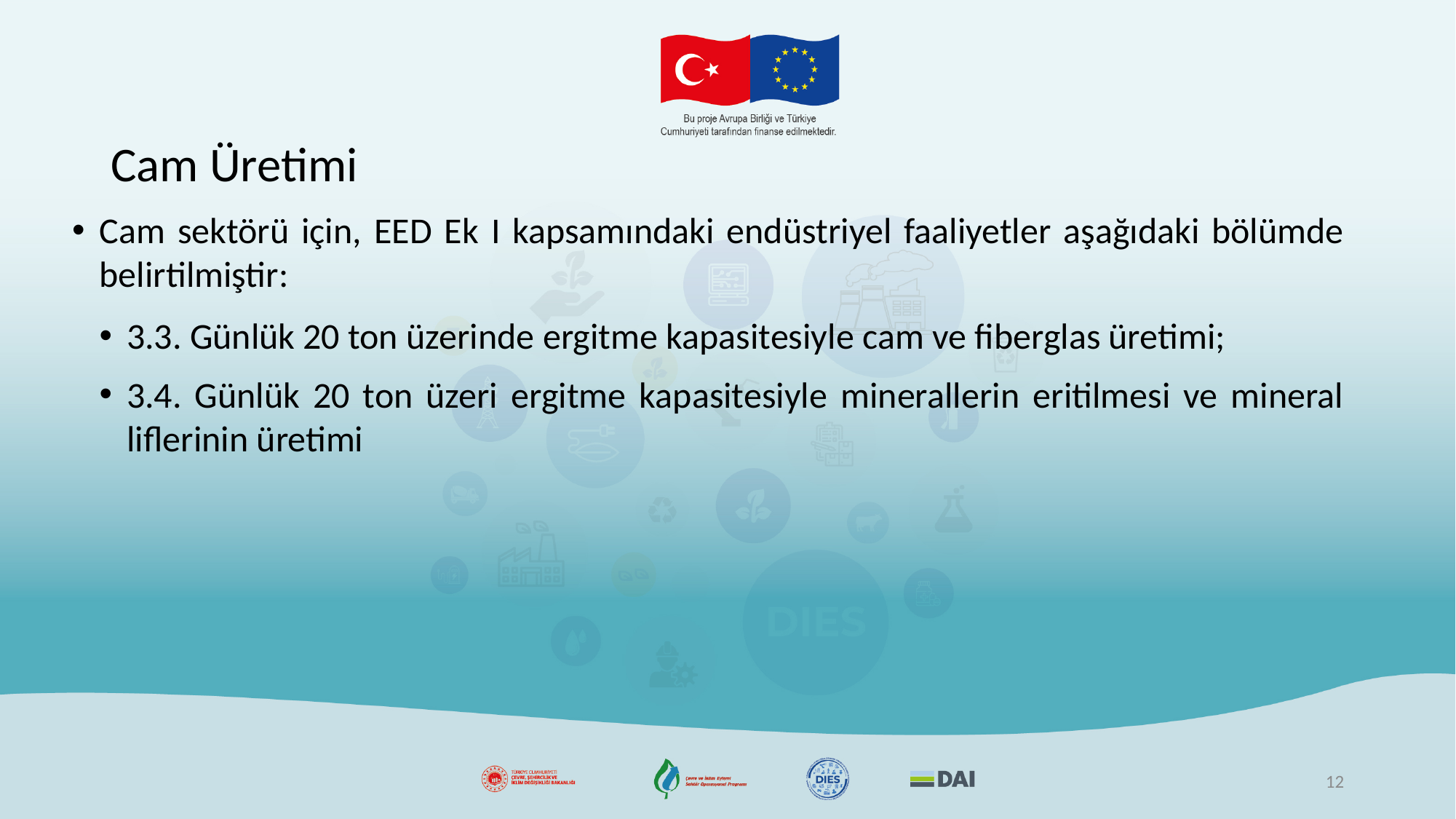

# Cam Üretimi
Cam sektörü için, EED Ek I kapsamındaki endüstriyel faaliyetler aşağıdaki bölümde belirtilmiştir:
3.3. Günlük 20 ton üzerinde ergitme kapasitesiyle cam ve fiberglas üretimi;
3.4. Günlük 20 ton üzeri ergitme kapasitesiyle minerallerin eritilmesi ve mineral liflerinin üretimi

12